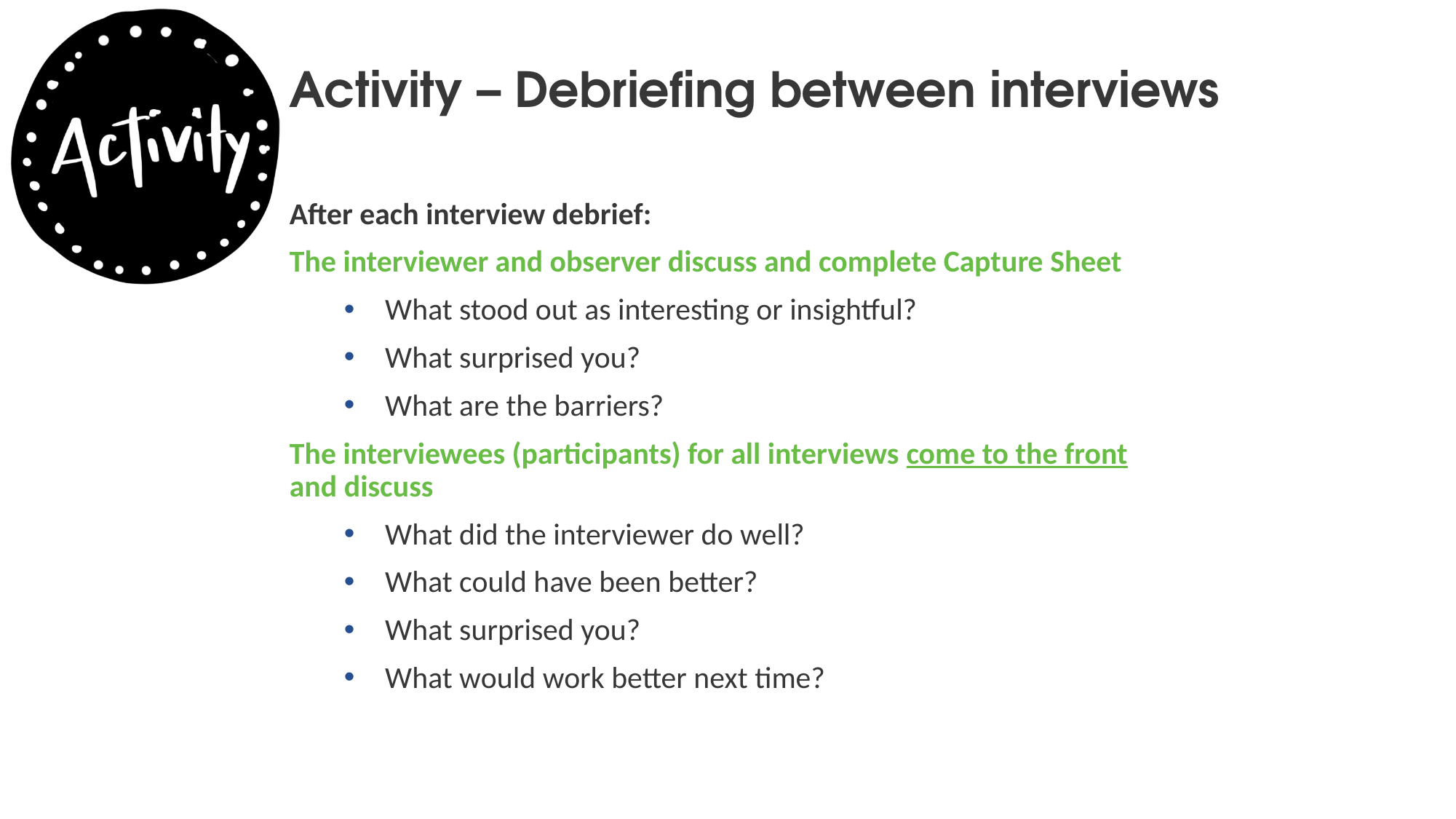

# Activity – Debriefing between interviews
After each interview debrief:
The interviewer and observer discuss and complete Capture Sheet
What stood out as interesting or insightful?
What surprised you?
What are the barriers?
The interviewees (participants) for all interviews come to the front and discuss
What did the interviewer do well?
What could have been better?
What surprised you?
What would work better next time?